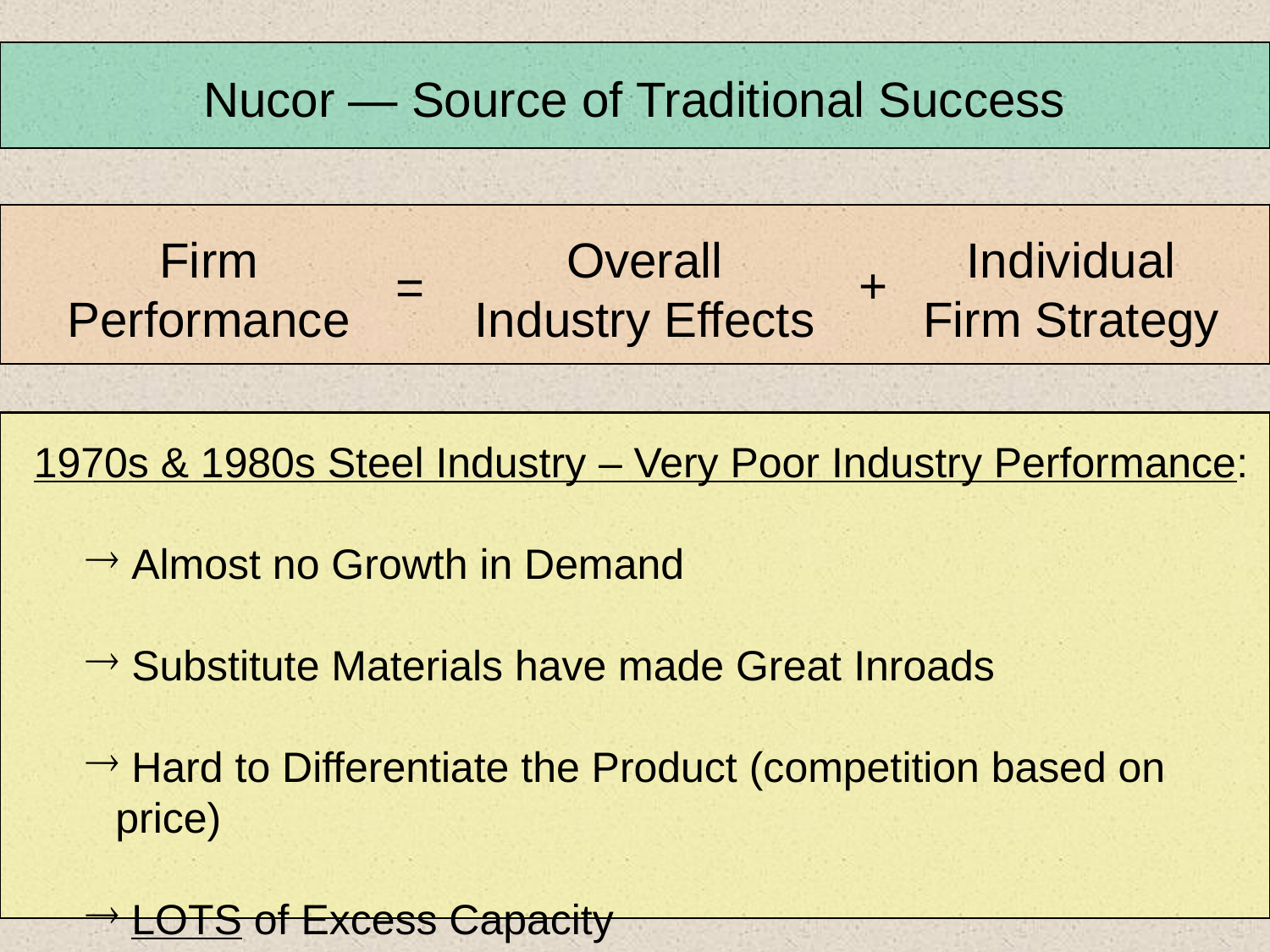

Nucor — Source of Traditional Success

Firm
Performance
Overall
Industry Effects
Individual
Firm Strategy
+
=

 1970s & 1980s Steel Industry – Very Poor Industry Performance:

 Almost no Growth in Demand

 Substitute Materials have made Great Inroads

 Hard to Differentiate the Product (competition based on price)

 LOTS of Excess Capacity